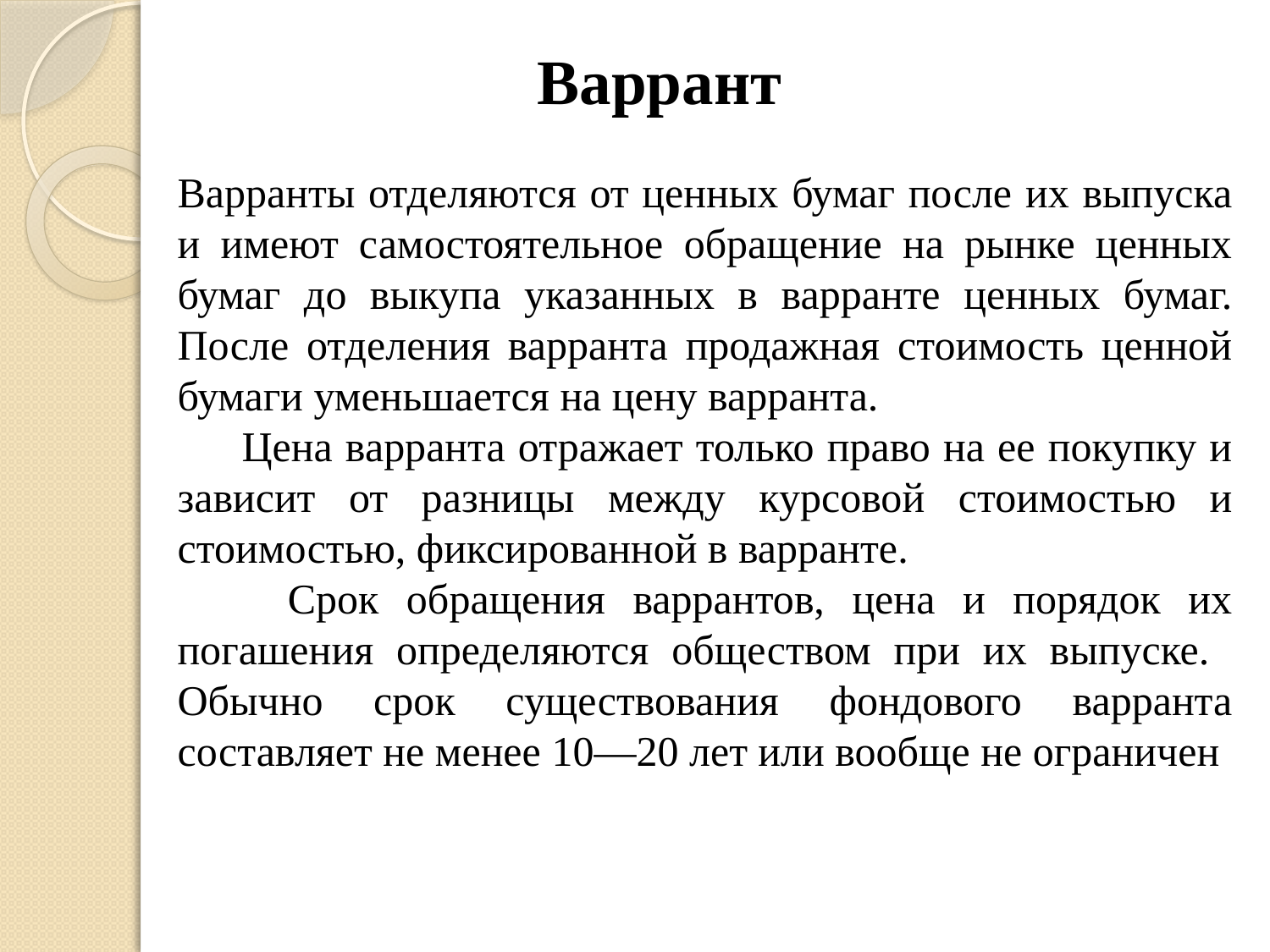

# Варрант

Варранты отделяются от ценных бумаг после их выпуска и имеют самостоятельное обращение на рынке ценных бумаг до выкупа указанных в варранте ценных бумаг. После отделения варранта продажная стоимость ценной бумаги уменьшается на цену варранта.
     Цена варранта отражает только право на ее покупку и зависит от разницы между курсовой стоимостью и стоимостью, фиксированной в варранте.
    Срок обращения варрантов, цена и порядок их погашения определяются обществом при их выпуске.  Обычно срок существования фондового варранта составляет не менее 10—20 лет или вообще не ограничен